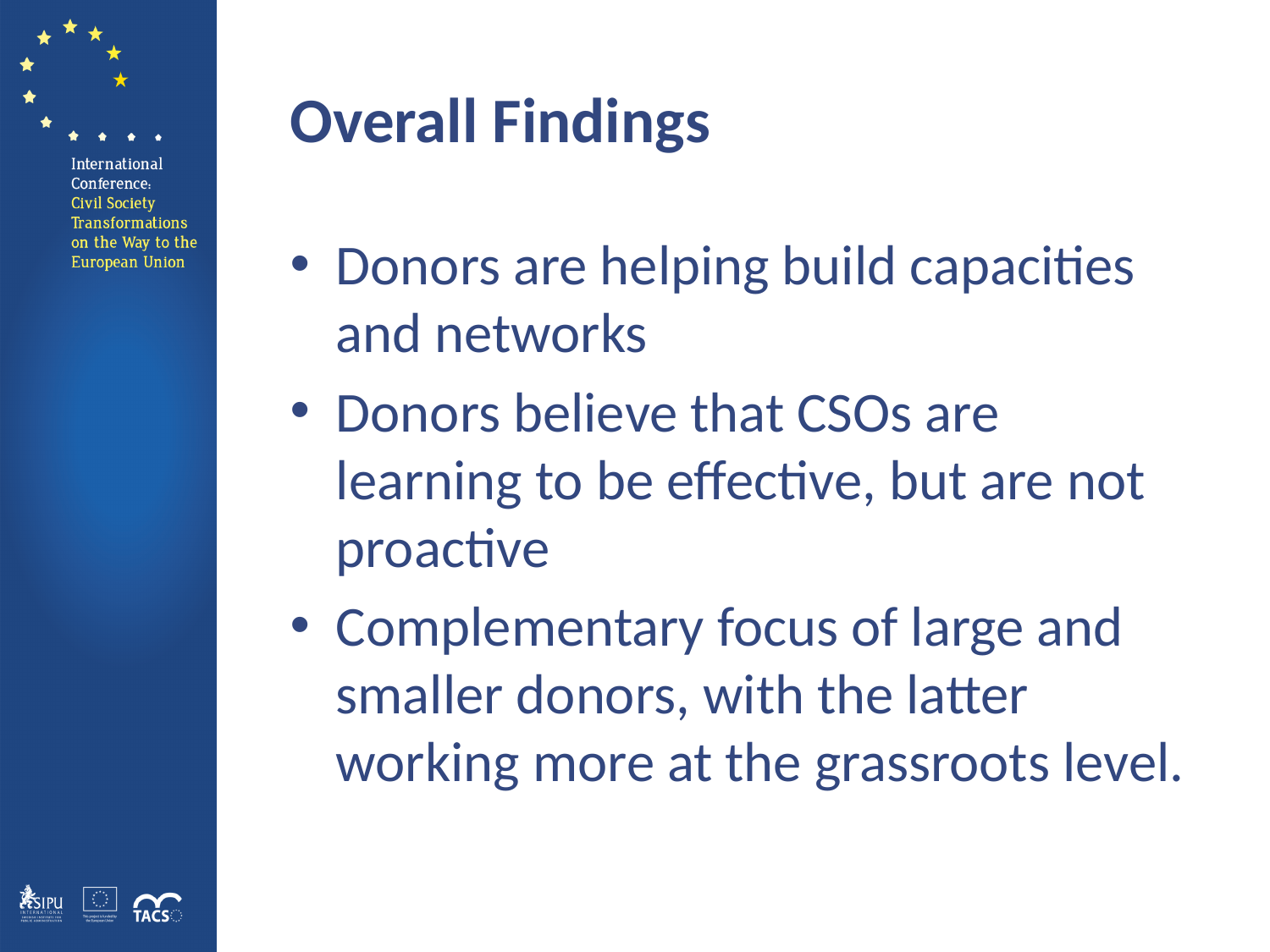

# Overall Findings
Donors are helping build capacities and networks
Donors believe that CSOs are learning to be effective, but are not proactive
Complementary focus of large and smaller donors, with the latter working more at the grassroots level.